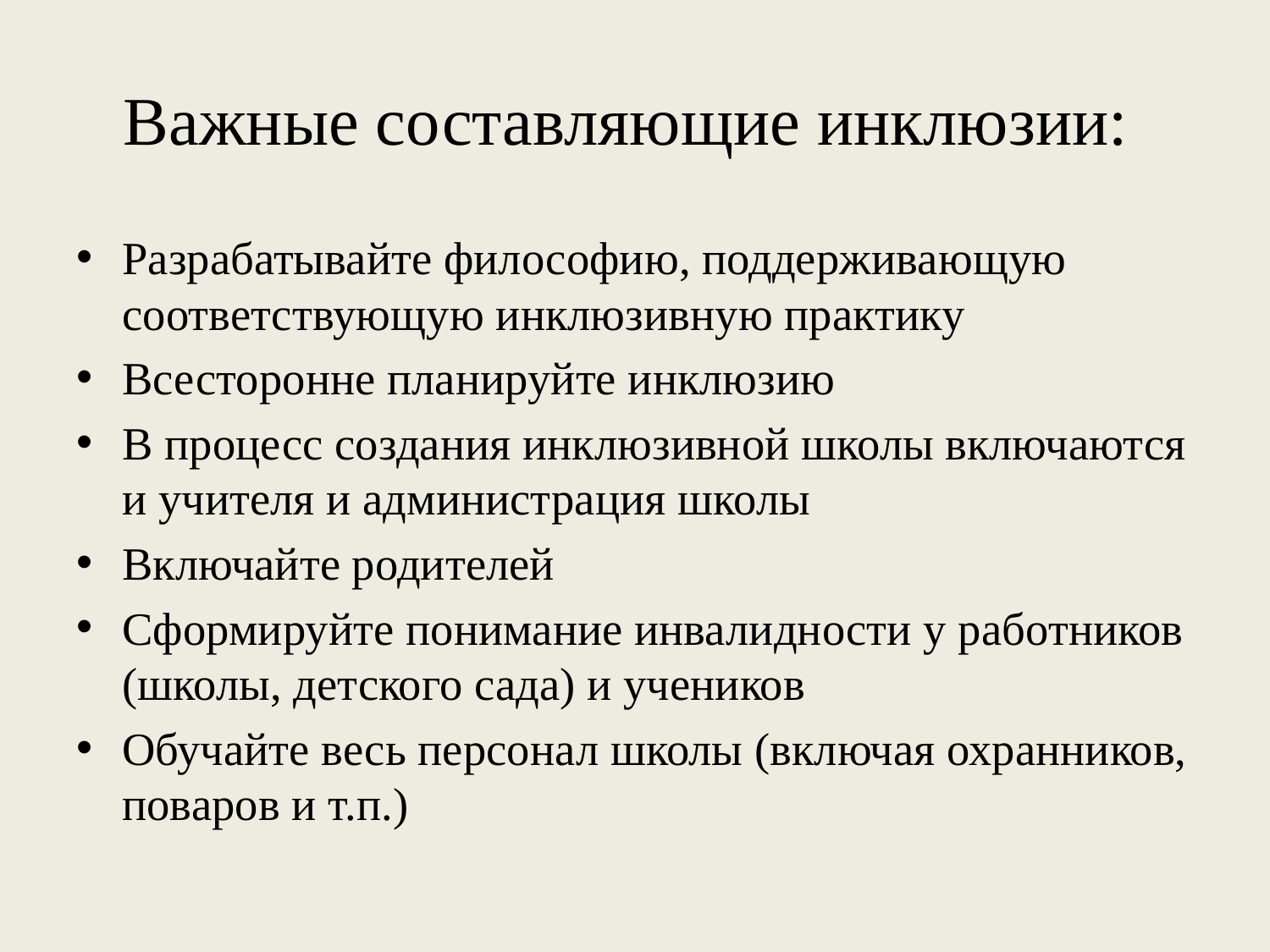

# Важные составляющие инклюзии:
Разрабатывайте философию, поддерживающую соответствующую инклюзивную практику
Всесторонне планируйте инклюзию
В процесс создания инклюзивной школы включаются и учителя и администрация школы
Включайте родителей
Сформируйте понимание инвалидности у работников (школы, детского сада) и учеников
Обучайте весь персонал школы (включая охранников, поваров и т.п.)